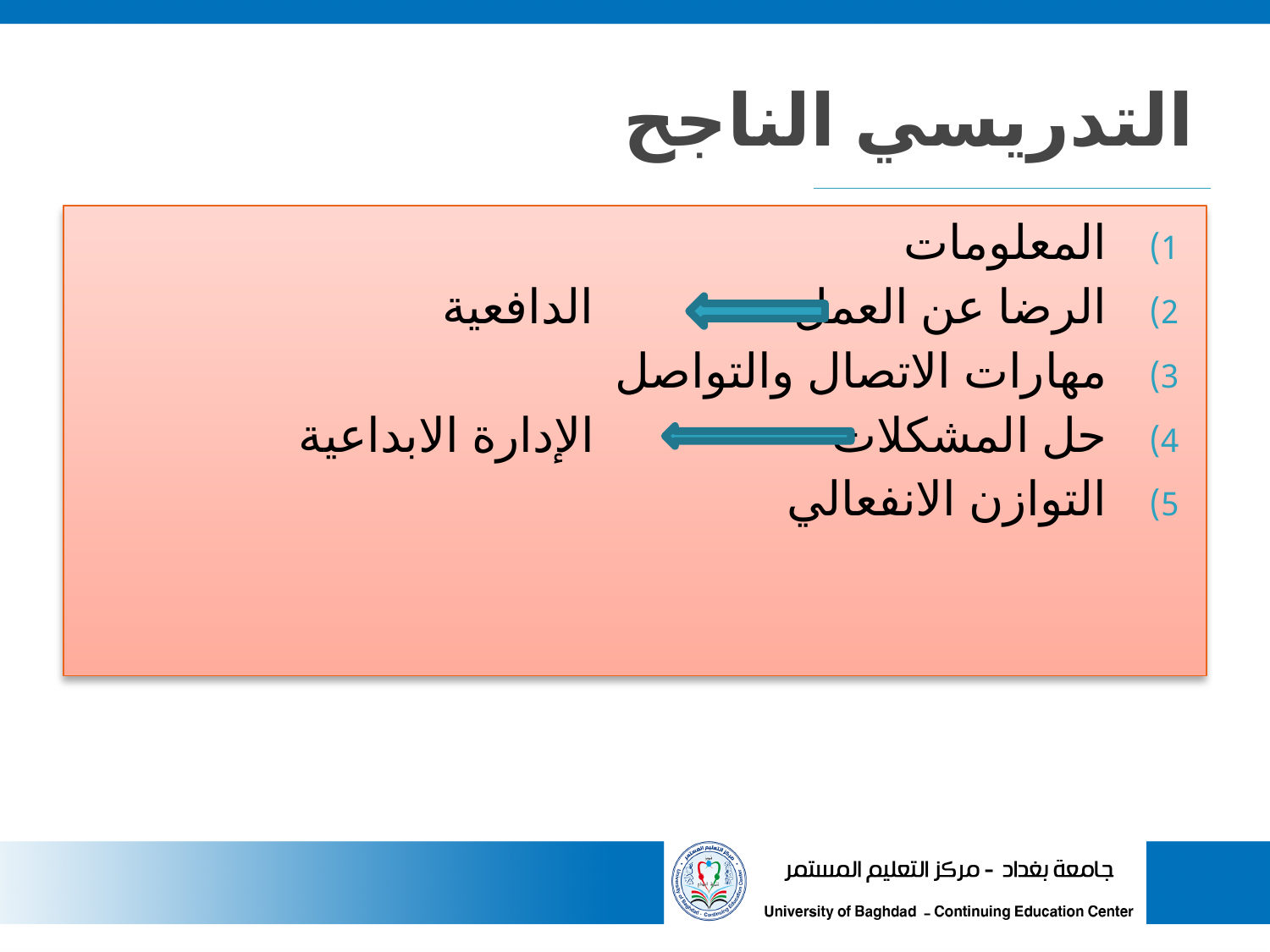

# التدريسي الناجح
المعلومات
الرضا عن العمل                الدافعية
مهارات الاتصال والتواصل
حل المشكلات                   الإدارة الابداعية
التوازن الانفعالي